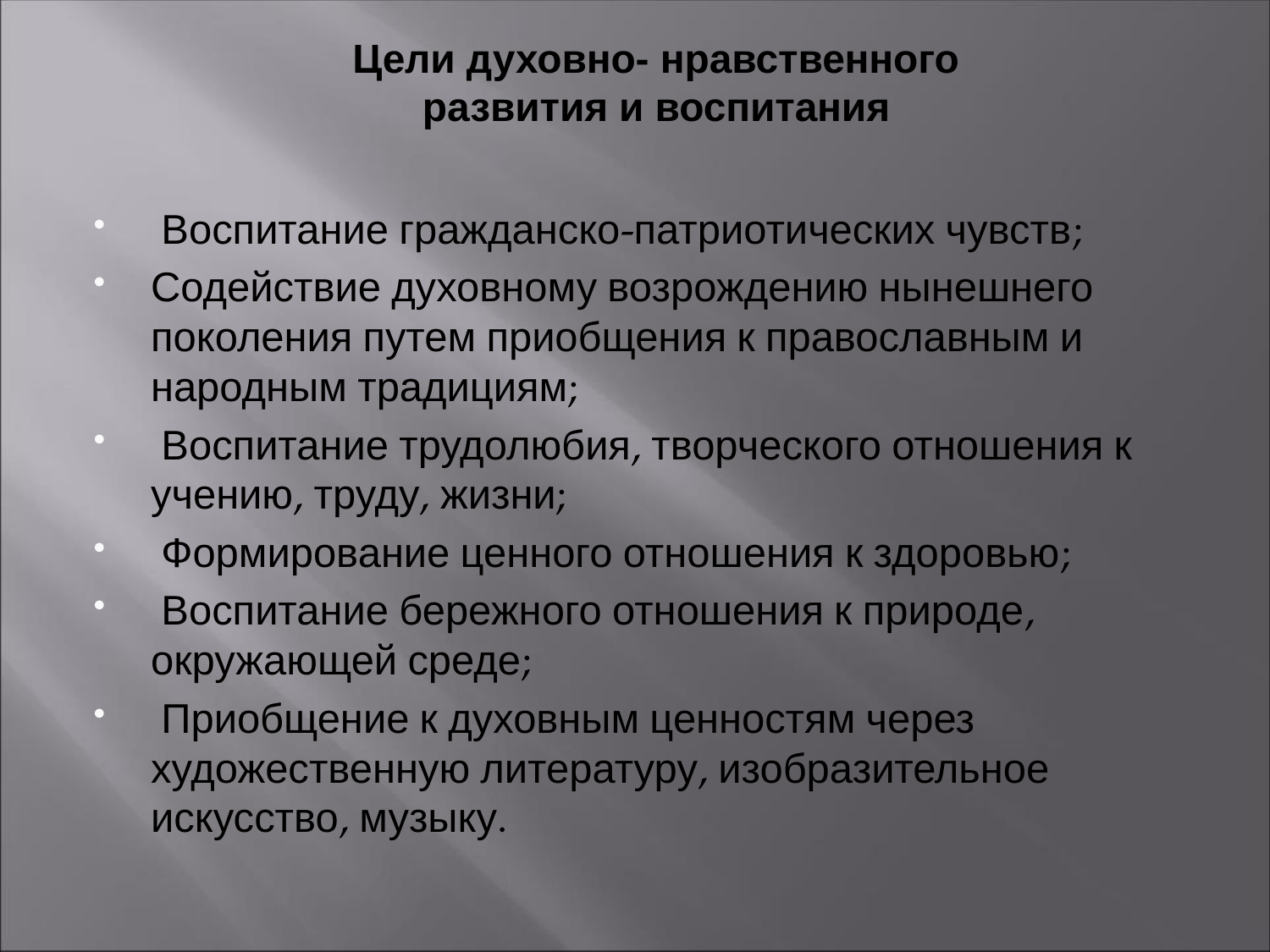

# Цели духовно- нравственного развития и воспитания
 Воспитание гражданско-патриотических чувств;
Содействие духовному возрождению нынешнего поколения путем приобщения к православным и народным традициям;
 Воспитание трудолюбия, творческого отношения к учению, труду, жизни;
 Формирование ценного отношения к здоровью;
 Воспитание бережного отношения к природе, окружающей среде;
 Приобщение к духовным ценностям через художественную литературу, изобразительное искусство, музыку.